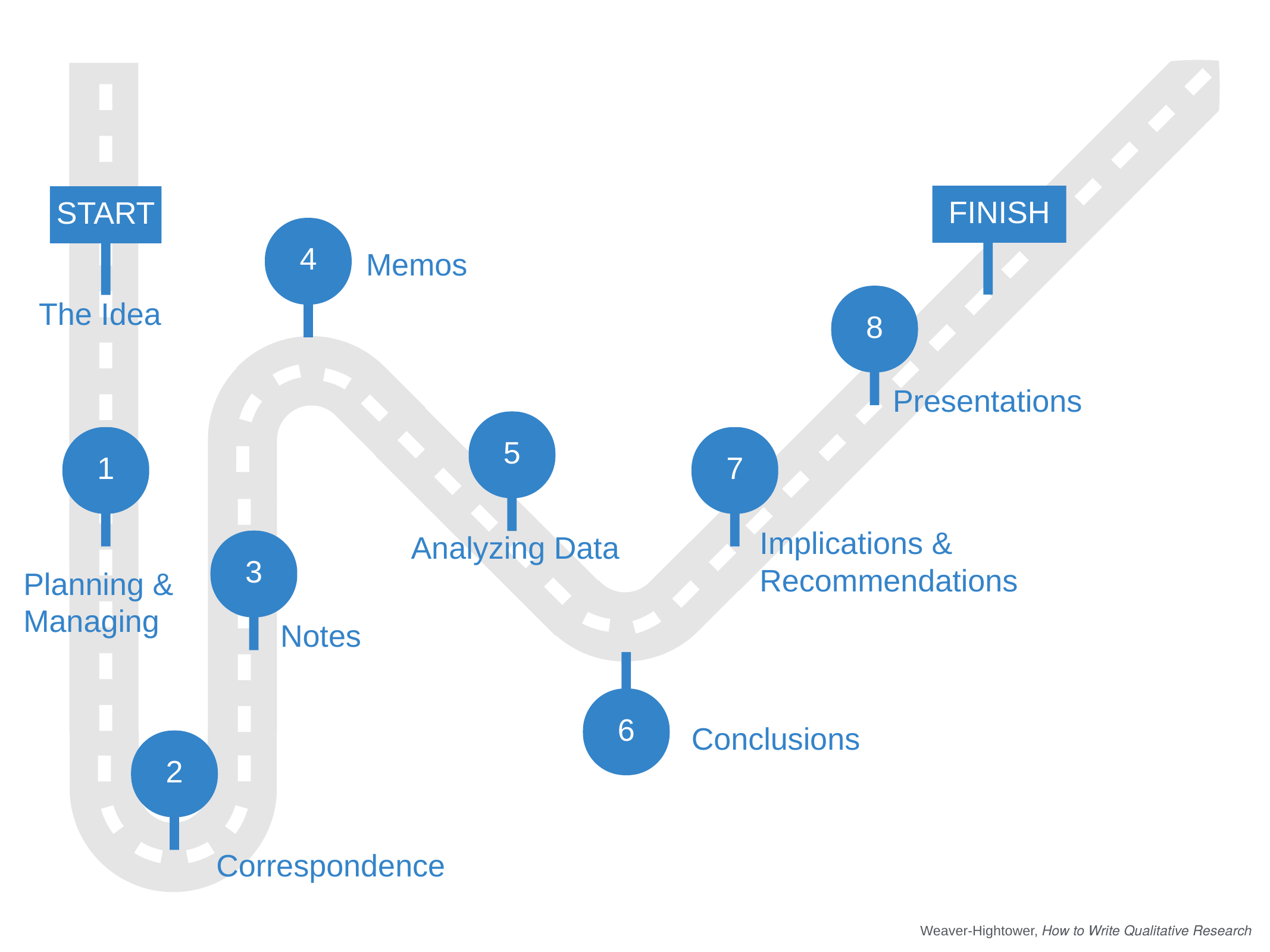

# Writing along the way
FINISH
start
4
Memos

8

Presentations
The Idea
5

Analyzing Data
1
Planning & Managing

7

Implications & Recommendations
3

Notes

6
Conclusions
2

Correspondence